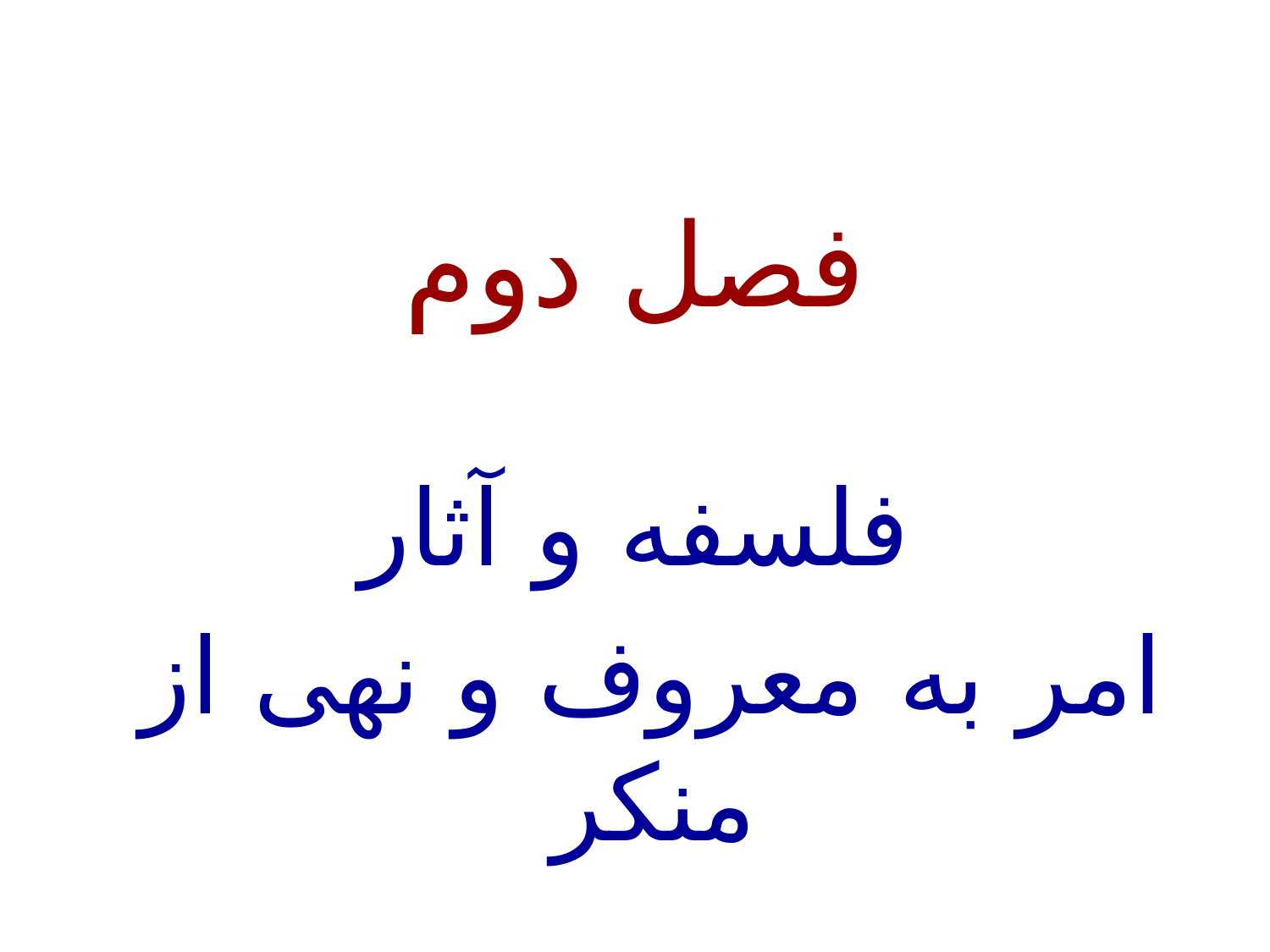

فصل دوم

فلسفه و آثار
 امر به معروف و نهی از منکر